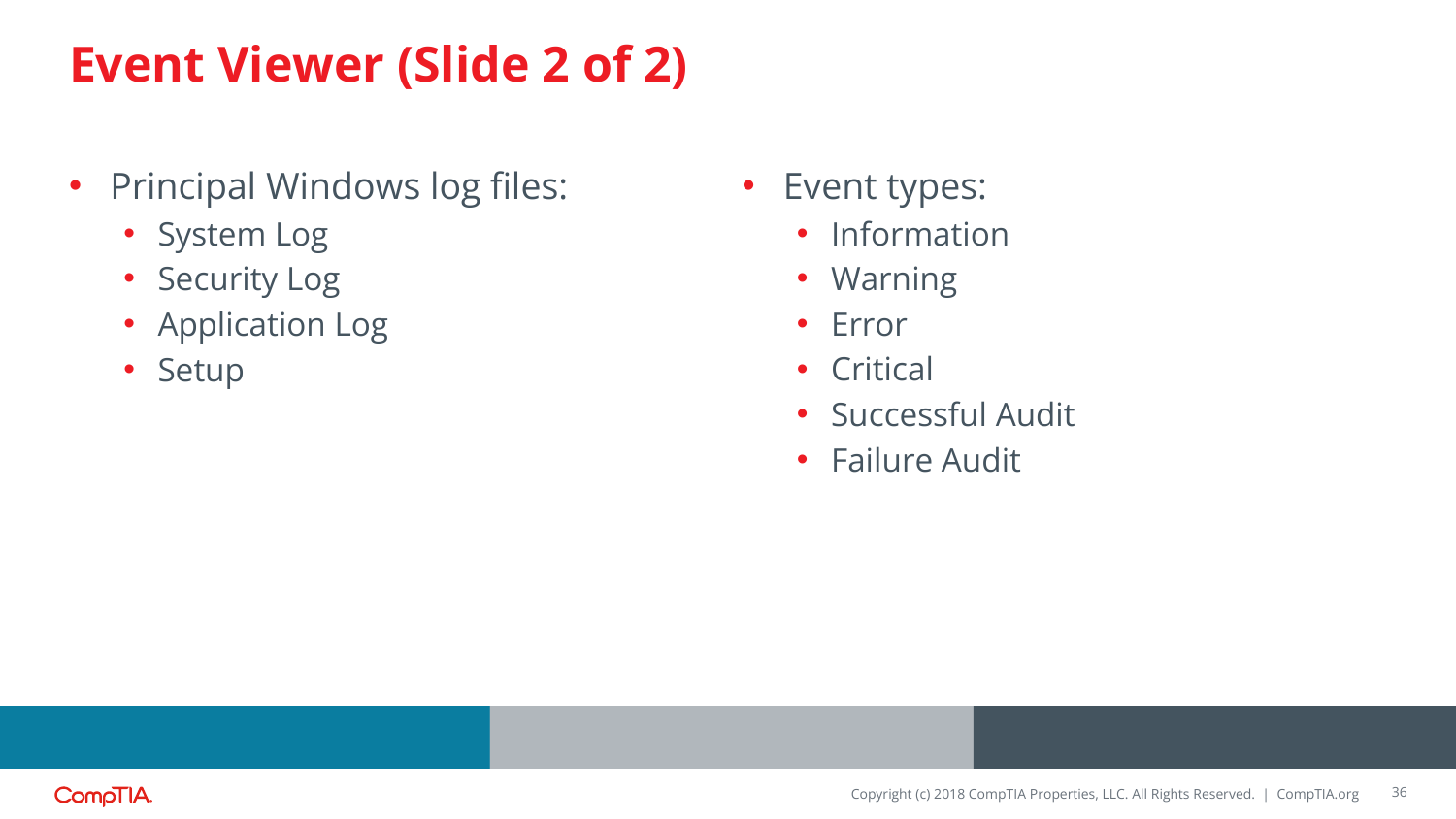

# Event Viewer (Slide 2 of 2)
Event types:
Information
Warning
Error
Critical
Successful Audit
Failure Audit
Principal Windows log files:
System Log
Security Log
Application Log
Setup
36